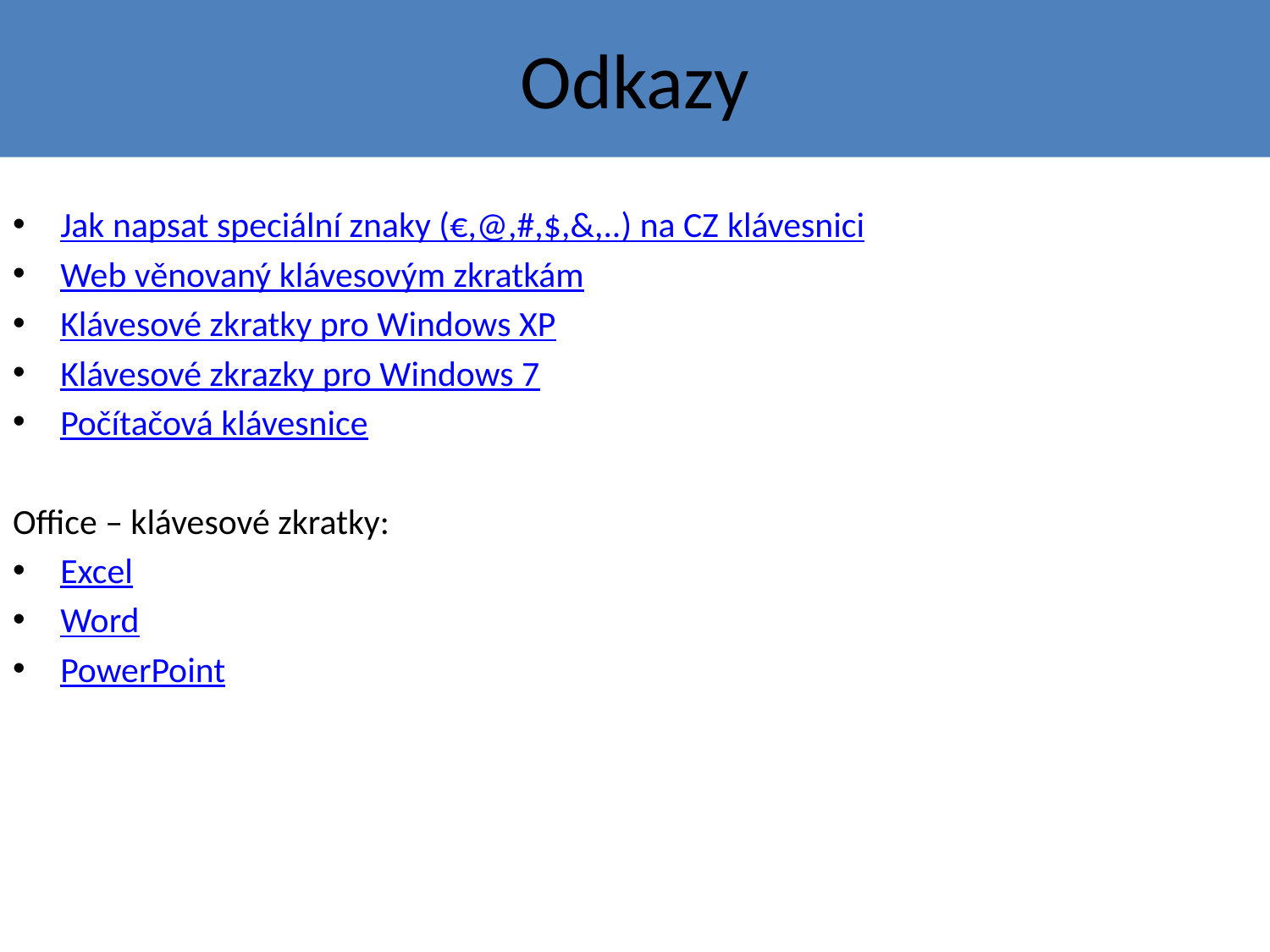

# Odkazy
Jak napsat speciální znaky (€,@,#,$,&,..) na CZ klávesnici
Web věnovaný klávesovým zkratkám
Klávesové zkratky pro Windows XP
Klávesové zkrazky pro Windows 7
Počítačová klávesnice

Office – klávesové zkratky:
Excel
Word
PowerPoint